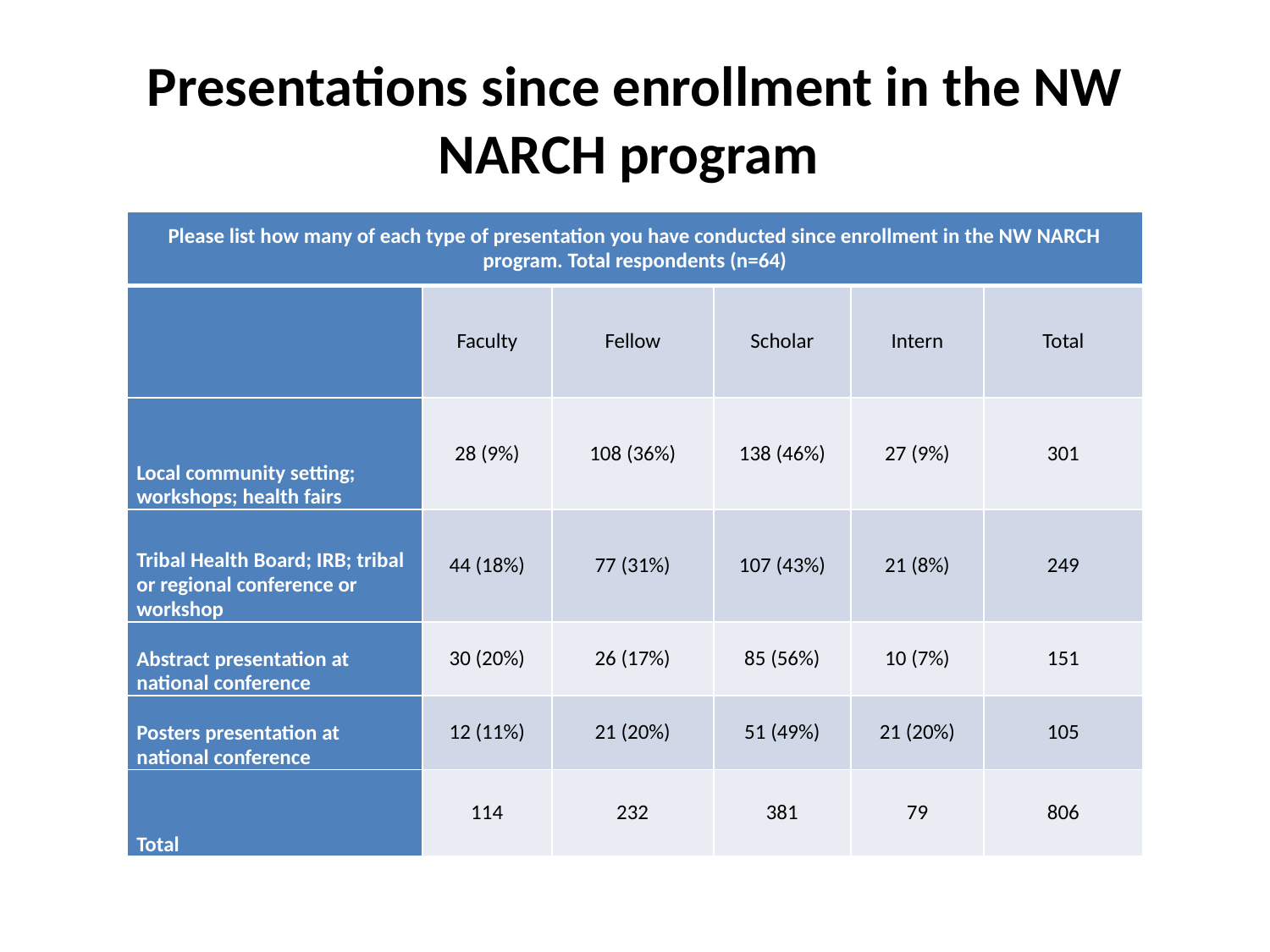

# Presentations since enrollment in the NW NARCH program
| Please list how many of each type of presentation you have conducted since enrollment in the NW NARCH program. Total respondents (n=64) |  |  |  |  |  |
| --- | --- | --- | --- | --- | --- |
|  | Faculty | Fellow | Scholar | Intern | Total |
| Local community setting; workshops; health fairs | 28 (9%) | 108 (36%) | 138 (46%) | 27 (9%) | 301 |
| Tribal Health Board; IRB; tribal or regional conference or workshop | 44 (18%) | 77 (31%) | 107 (43%) | 21 (8%) | 249 |
| Abstract presentation at national conference | 30 (20%) | 26 (17%) | 85 (56%) | 10 (7%) | 151 |
| Posters presentation at national conference | 12 (11%) | 21 (20%) | 51 (49%) | 21 (20%) | 105 |
| Total | 114 | 232 | 381 | 79 | 806 |